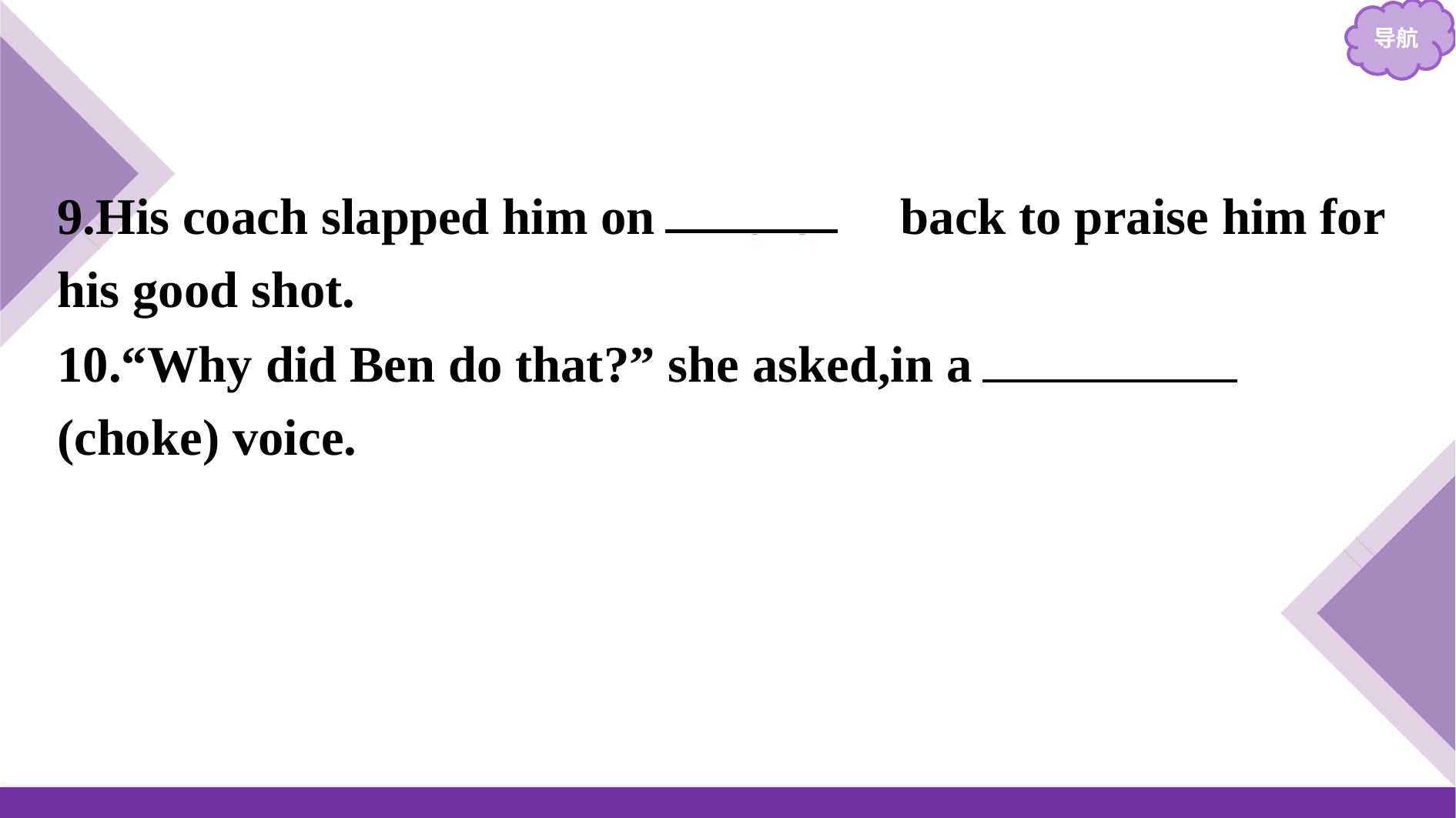

9.His coach slapped him on 　the　 back to praise him for his good shot.
10.“Why did Ben do that?” she asked,in a 　choked　(choke) voice.